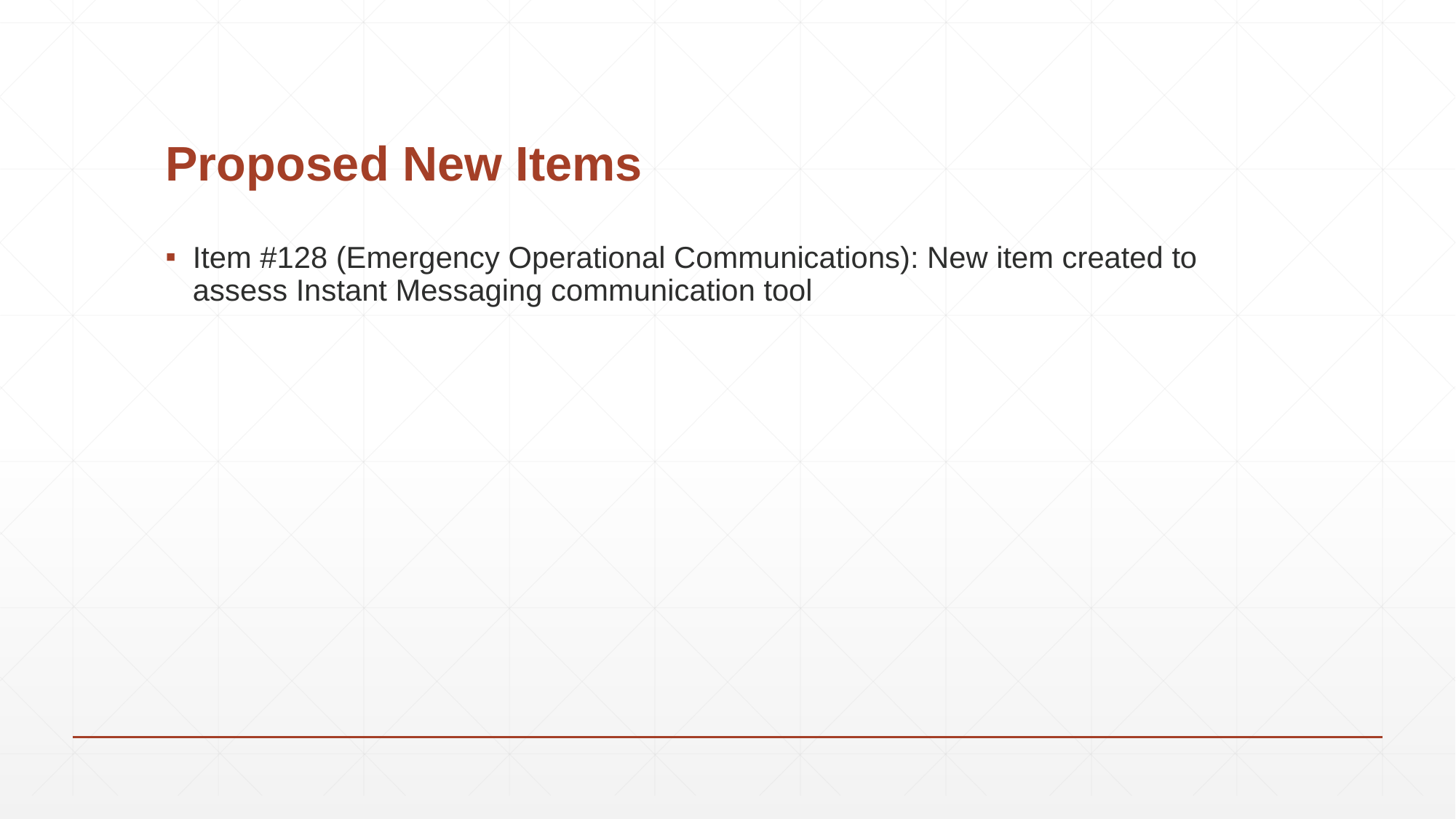

# Proposed New Items
Item #128 (Emergency Operational Communications): New item created to assess Instant Messaging communication tool